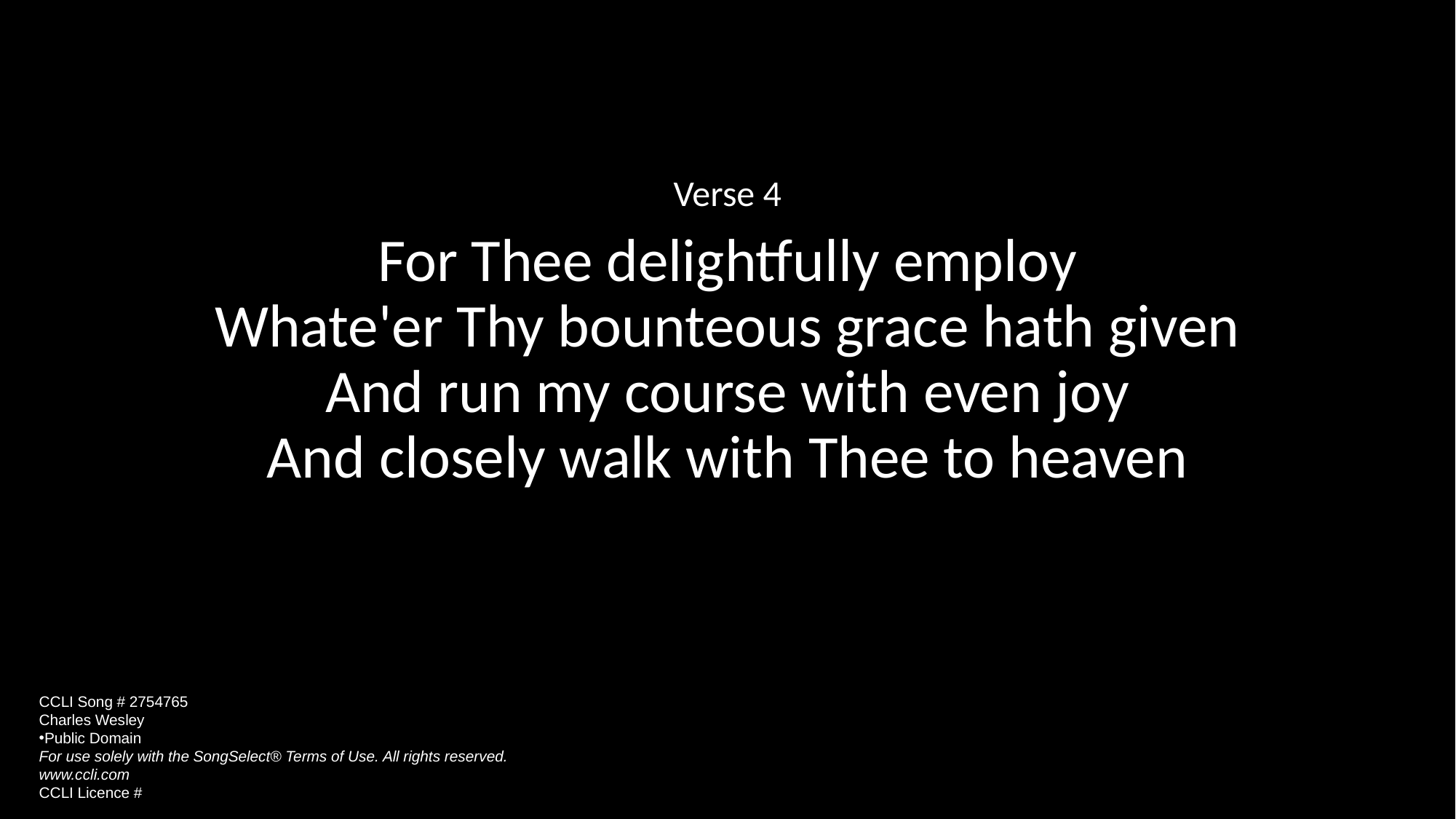

Verse 4
For Thee delightfully employ
Whate'er Thy bounteous grace hath given
And run my course with even joy
And closely walk with Thee to heaven
CCLI Song # 2754765
Charles Wesley
Public Domain
For use solely with the SongSelect® Terms of Use. All rights reserved. www.ccli.com
CCLI Licence #